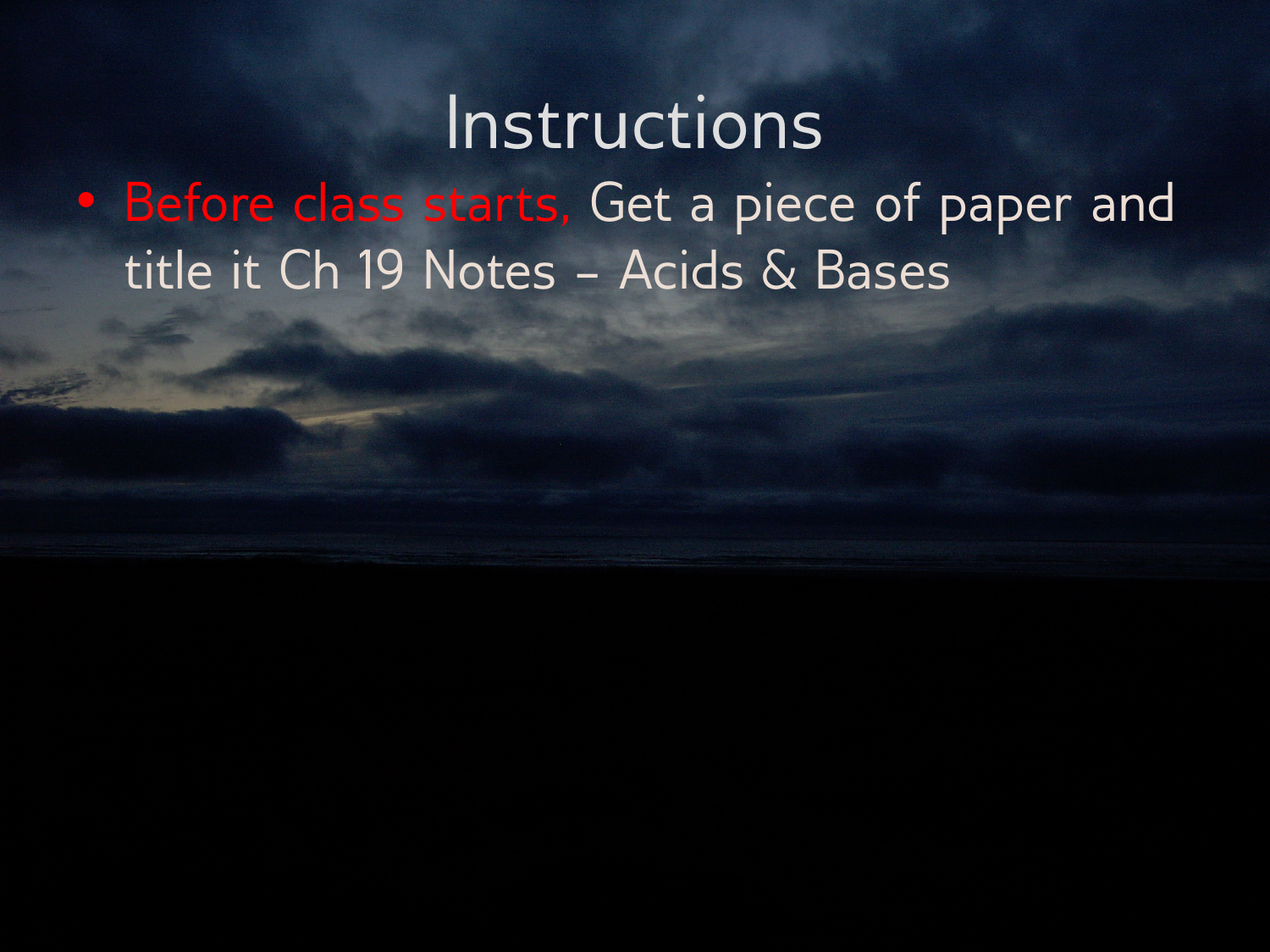

# Instructions
Before class starts, Get a piece of paper and title it Ch 19 Notes – Acids & Bases